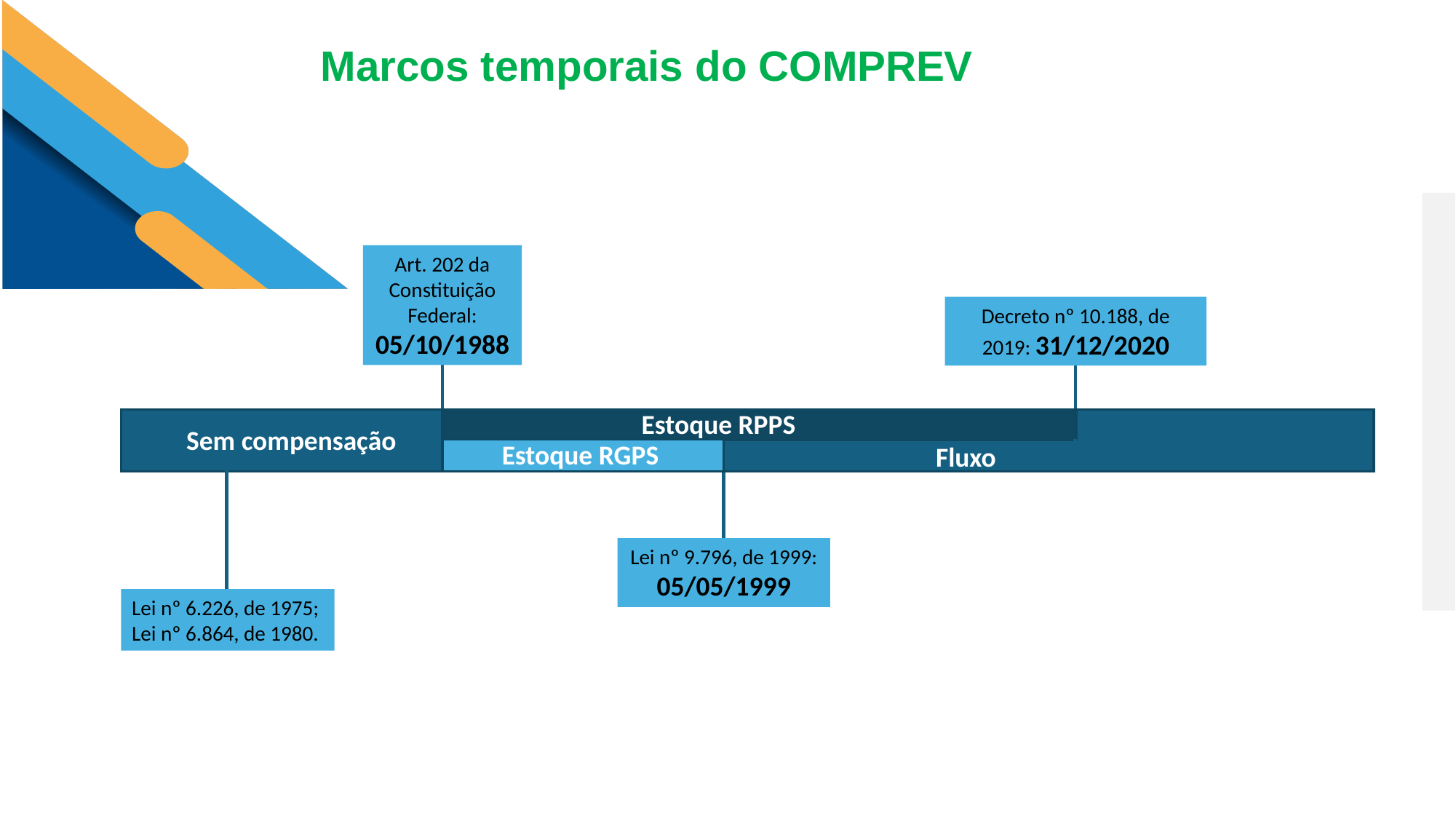

Marcos temporais do COMPREV

Art. 202 da Constituição Federal:
05/10/1988
Decreto nº 10.188, de 2019: 31/12/2020
Estoque RPPS

Sem compensação
Estoque RGPS
Fluxo

Lei nº 9.796, de 1999: 05/05/1999
Lei nº 6.226, de 1975;
Lei nº 6.864, de 1980.